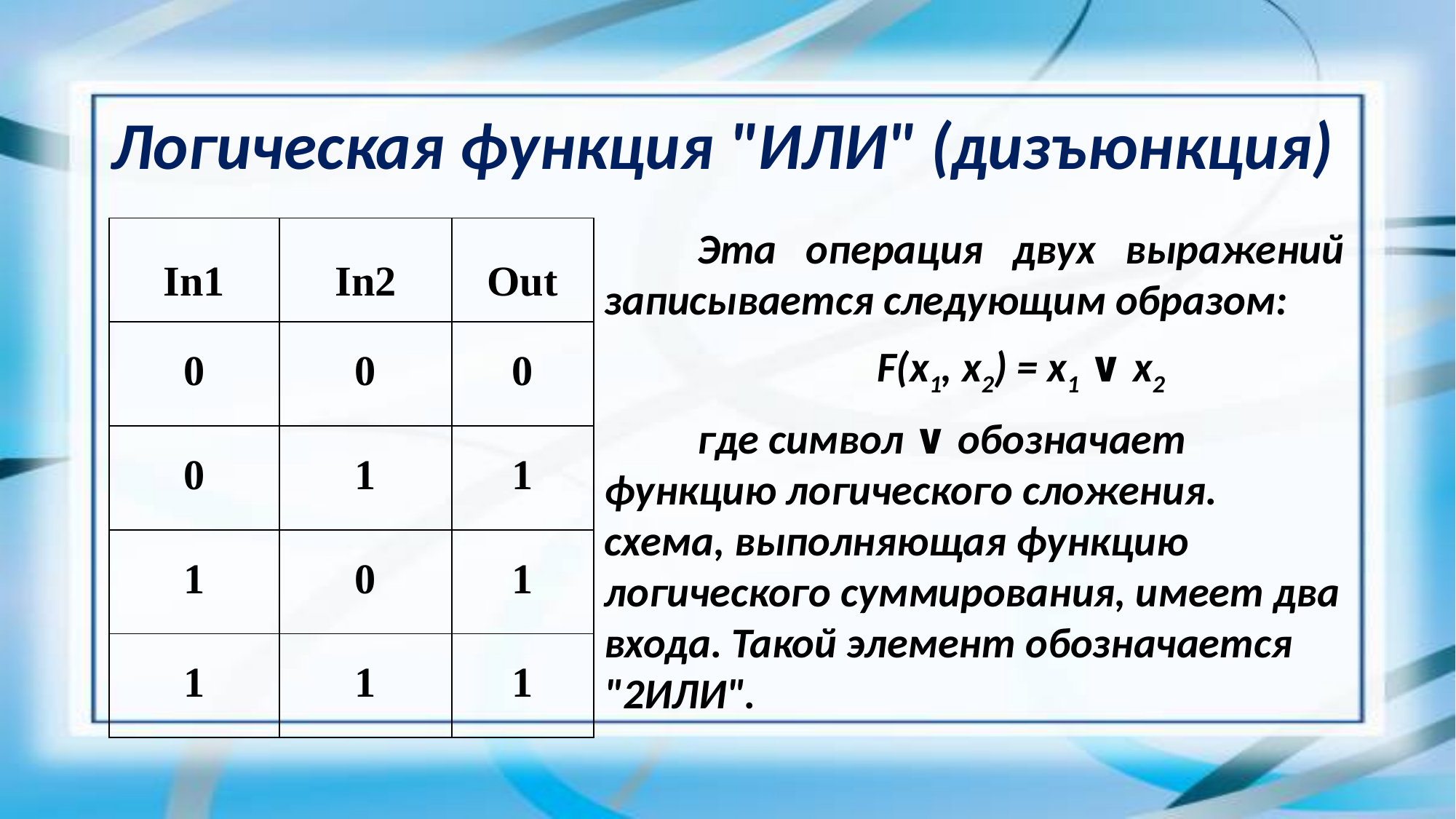

# Логическая функция "ИЛИ" (дизъюнкция)
| In1 | In2 | Out |
| --- | --- | --- |
| 0 | 0 | 0 |
| 0 | 1 | 1 |
| 1 | 0 | 1 |
| 1 | 1 | 1 |
Эта операция двух выражений записывается следующим образом:
F(x1, x2) = x1 ∨ x2
где символ ∨ обозначает функцию логического сложения. схема, выполняющая функцию логического суммирования, имеет два входа. Такой элемент обозначается "2ИЛИ".